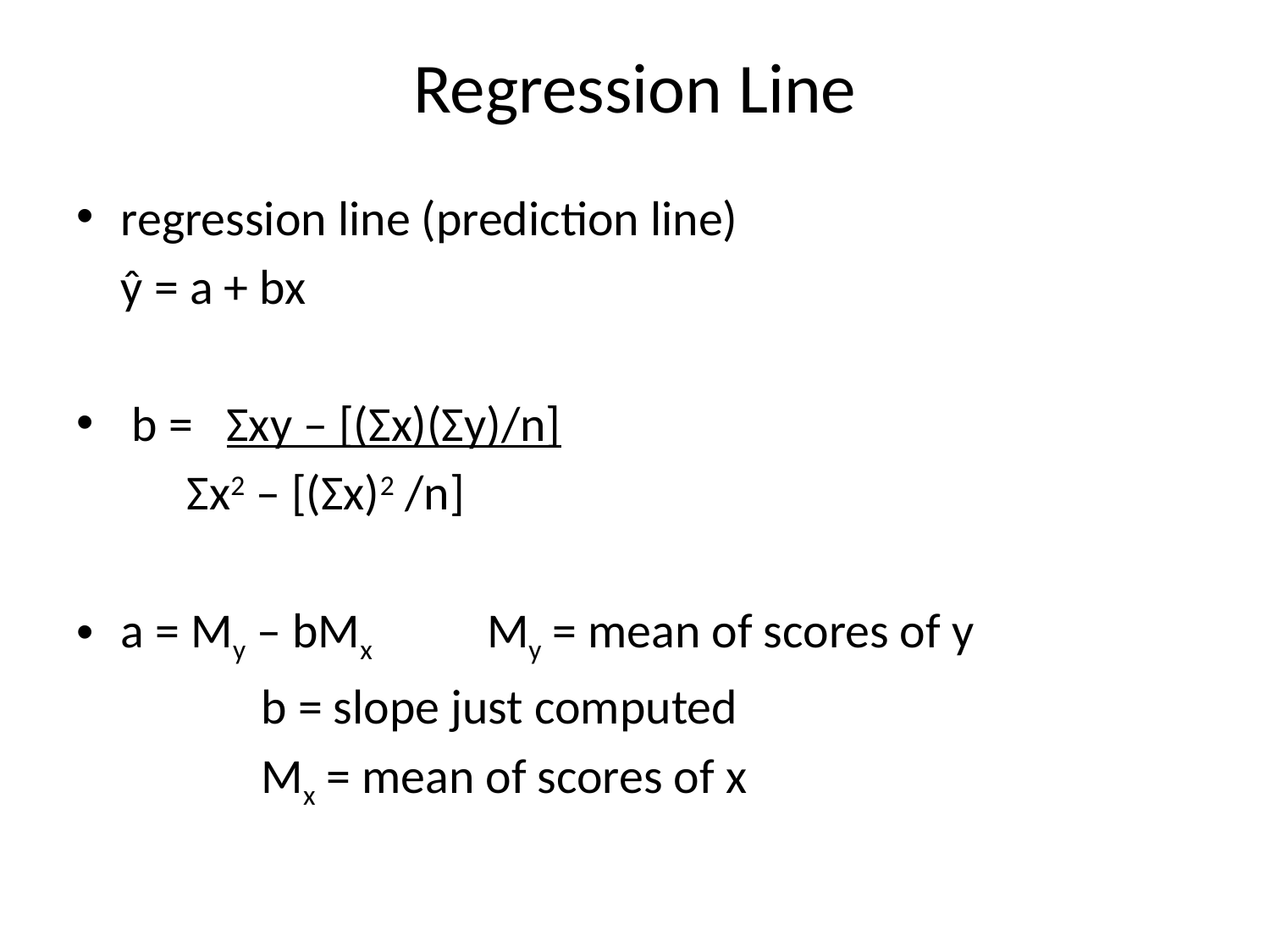

# Regression Line
regression line (prediction line)
 		ŷ = a + bx

 b =   Σxy – [(Σx)(Σy)/n]
		      Σx2 – [(Σx)2 /n]

a = My – bMx                  My = mean of scores of y
				        b = slope just computed
				        Mx = mean of scores of x